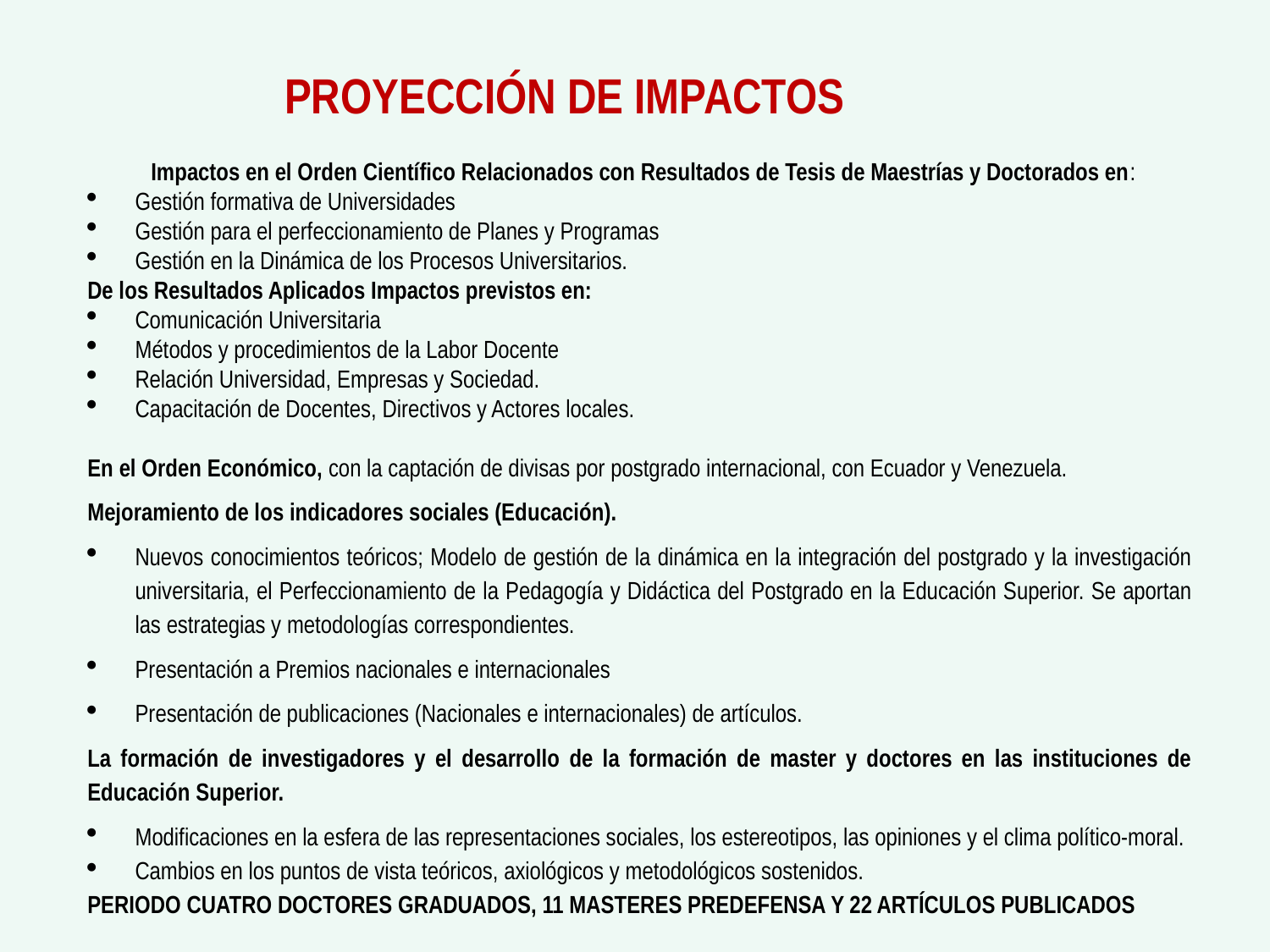

# PROYECCIÓN DE IMPACTOS

Impactos en el Orden Científico Relacionados con Resultados de Tesis de Maestrías y Doctorados en:
Gestión formativa de Universidades
Gestión para el perfeccionamiento de Planes y Programas
Gestión en la Dinámica de los Procesos Universitarios.
De los Resultados Aplicados Impactos previstos en:
Comunicación Universitaria
Métodos y procedimientos de la Labor Docente
Relación Universidad, Empresas y Sociedad.
Capacitación de Docentes, Directivos y Actores locales.

En el Orden Económico, con la captación de divisas por postgrado internacional, con Ecuador y Venezuela.
Mejoramiento de los indicadores sociales (Educación).
Nuevos conocimientos teóricos; Modelo de gestión de la dinámica en la integración del postgrado y la investigación universitaria, el Perfeccionamiento de la Pedagogía y Didáctica del Postgrado en la Educación Superior. Se aportan las estrategias y metodologías correspondientes.
Presentación a Premios nacionales e internacionales
Presentación de publicaciones (Nacionales e internacionales) de artículos.
La formación de investigadores y el desarrollo de la formación de master y doctores en las instituciones de Educación Superior.
Modificaciones en la esfera de las representaciones sociales, los estereotipos, las opiniones y el clima político-moral.
Cambios en los puntos de vista teóricos, axiológicos y metodológicos sostenidos.
PERIODO CUATRO DOCTORES GRADUADOS, 11 MASTERES PREDEFENSA Y 22 ARTÍCULOS PUBLICADOS